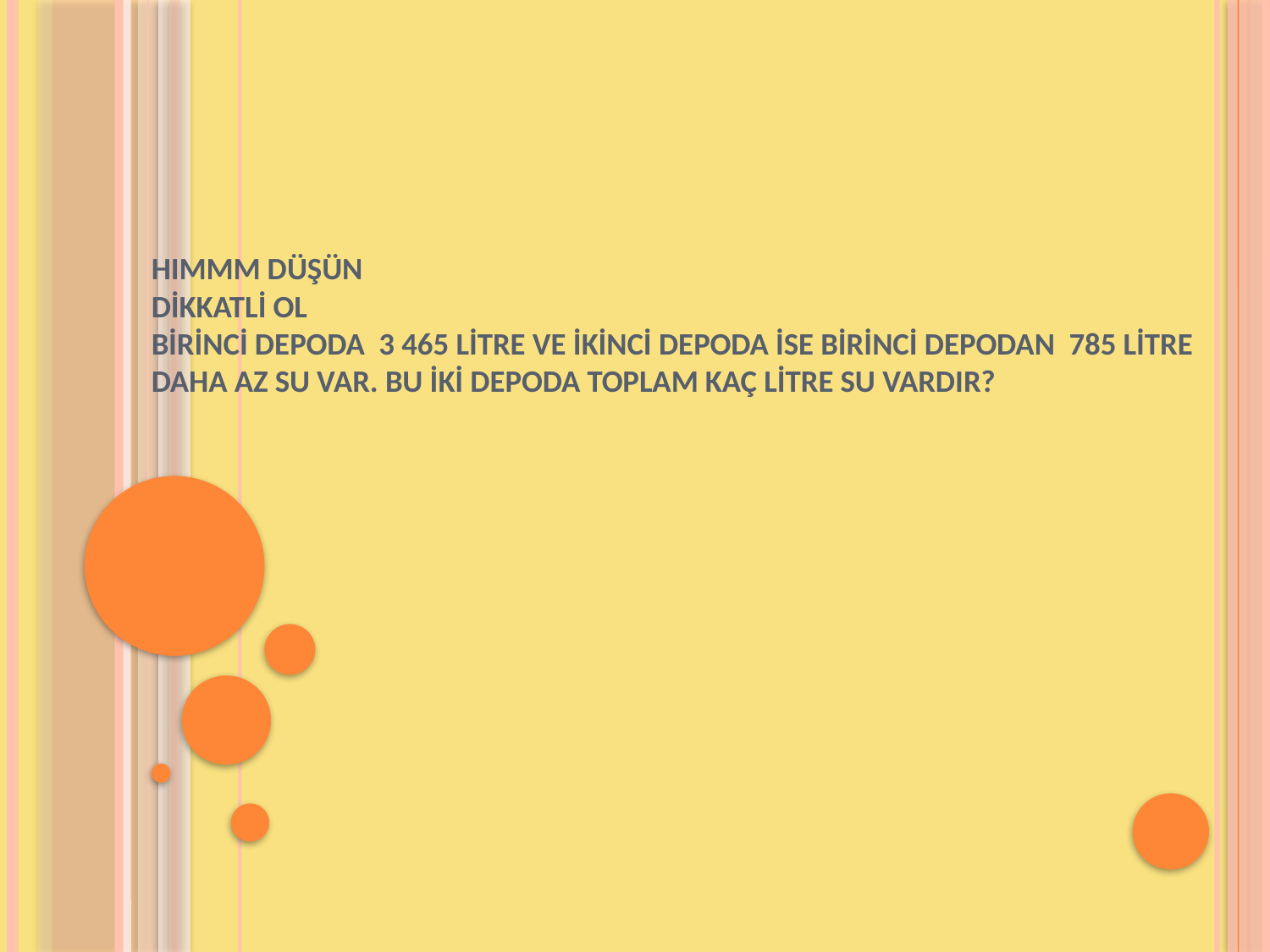

# HIMMM DÜŞÜN DİKKATLİ OL Birinci depoda  3 465 litre ve ikinci depoda ise birinci depodan  785 litre daha az su var. Bu iki depoda toplam kaç litre su vardır?